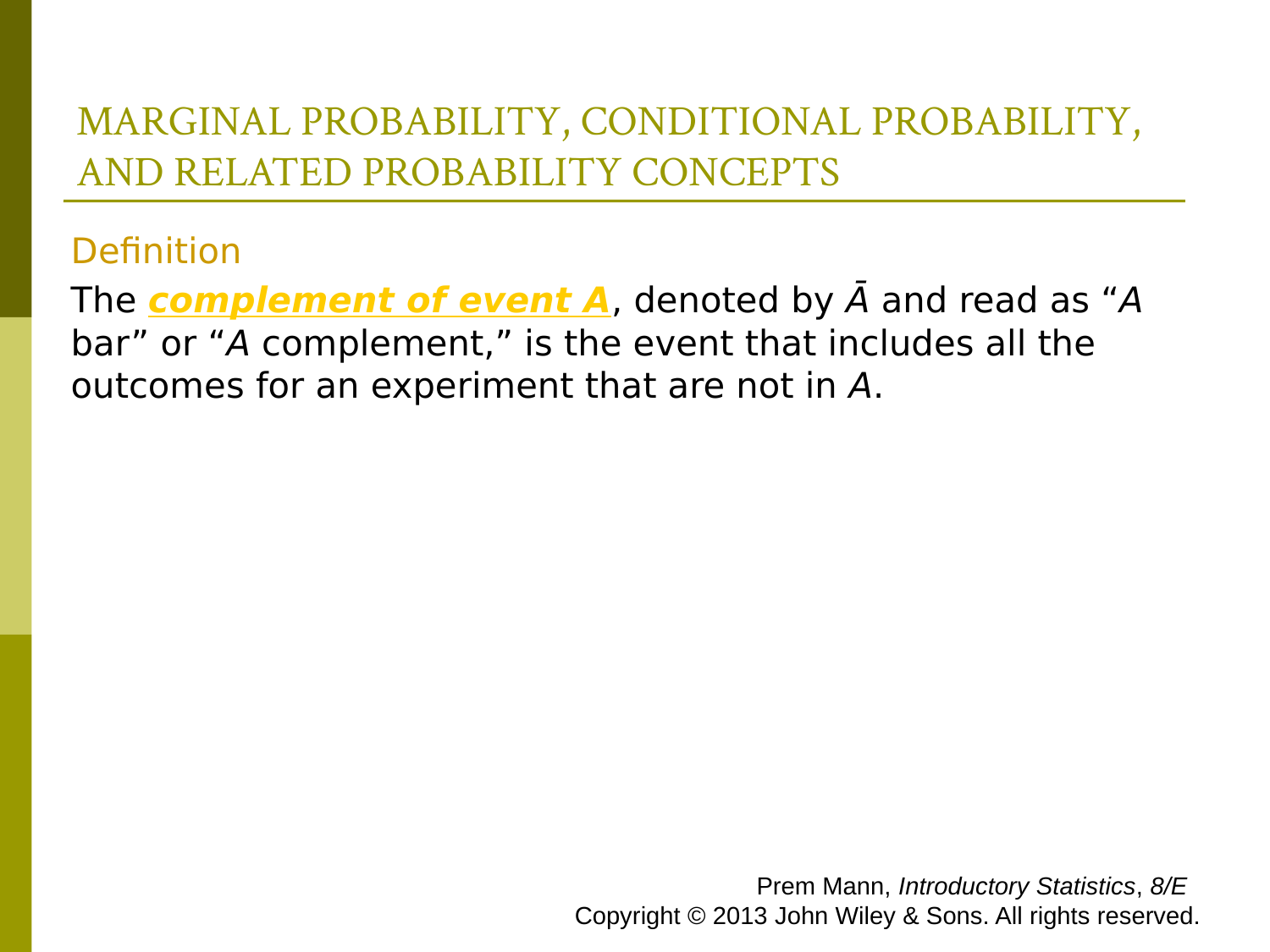

MARGINAL PROBABILITY, CONDITIONAL PROBABILITY, AND RELATED PROBABILITY CONCEPTS
Definition
The complement of event A, denoted by Ā and read as “A bar” or “A complement,” is the event that includes all the outcomes for an experiment that are not in A.
                          Prem Mann, Introductory Statistics, 8/E Copyright © 2013 John Wiley & Sons. All rights reserved.